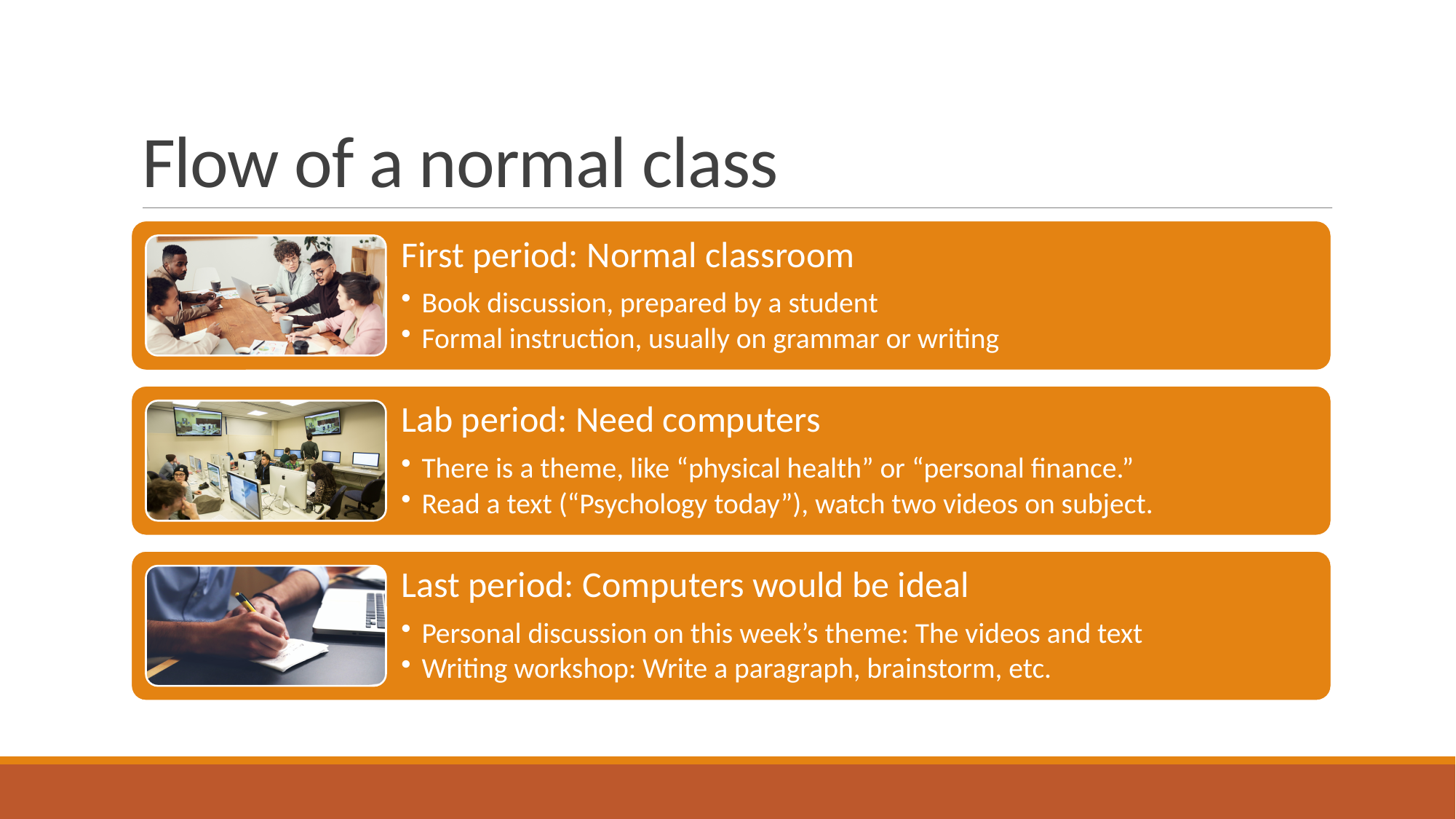

# Flow of a normal class
First period: Normal classroom
Book discussion, prepared by a student
Formal instruction, usually on grammar or writing
Lab period: Need computers
There is a theme, like “physical health” or “personal finance.”
Read a text (“Psychology today”), watch two videos on subject.
Last period: Computers would be ideal
Personal discussion on this week’s theme: The videos and text
Writing workshop: Write a paragraph, brainstorm, etc.